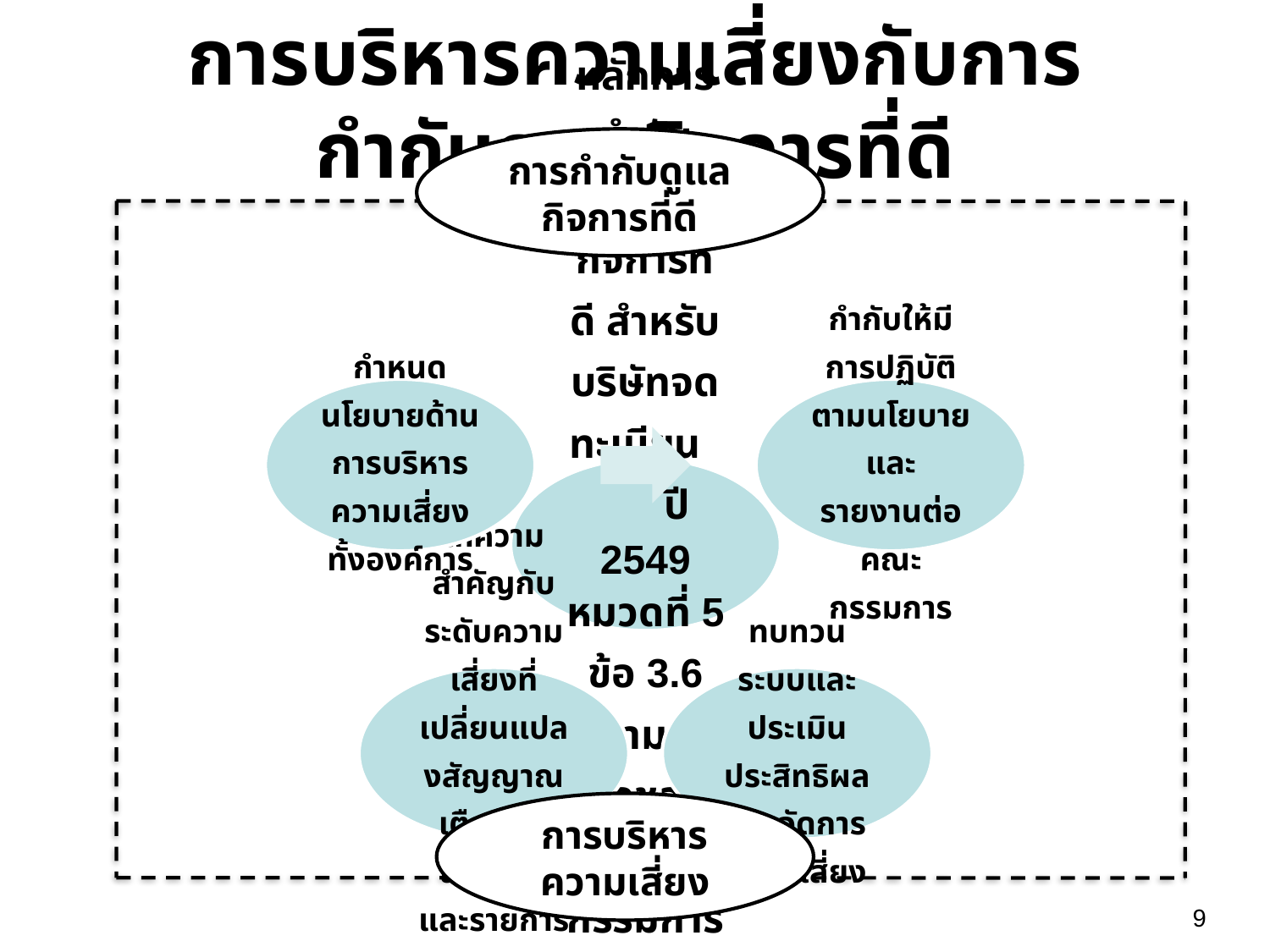

# การบริหารความเสี่ยงกับการกำกับดูแลกิจการที่ดี
การกำกับดูแลกิจการที่ดี
กำหนดนโยบายด้านการบริหาร
การบริหารความเสี่ยง
9